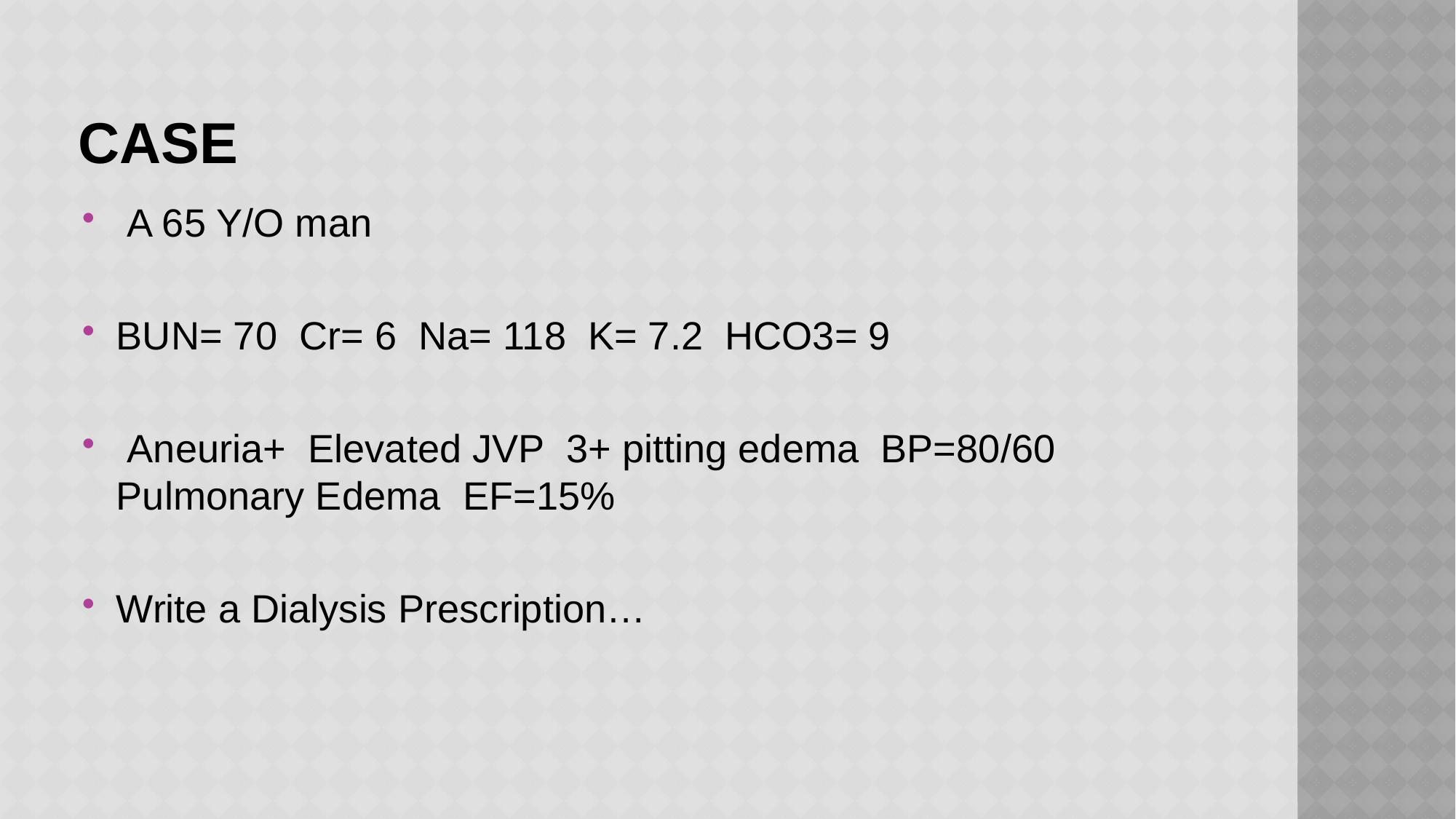

# case
 A 65 Y/O man

BUN= 70  Cr= 6  Na= 118  K= 7.2  HCO3= 9

 Aneuria+  Elevated JVP  3+ pitting edema  BP=80/60  Pulmonary Edema  EF=15%

Write a Dialysis Prescription…